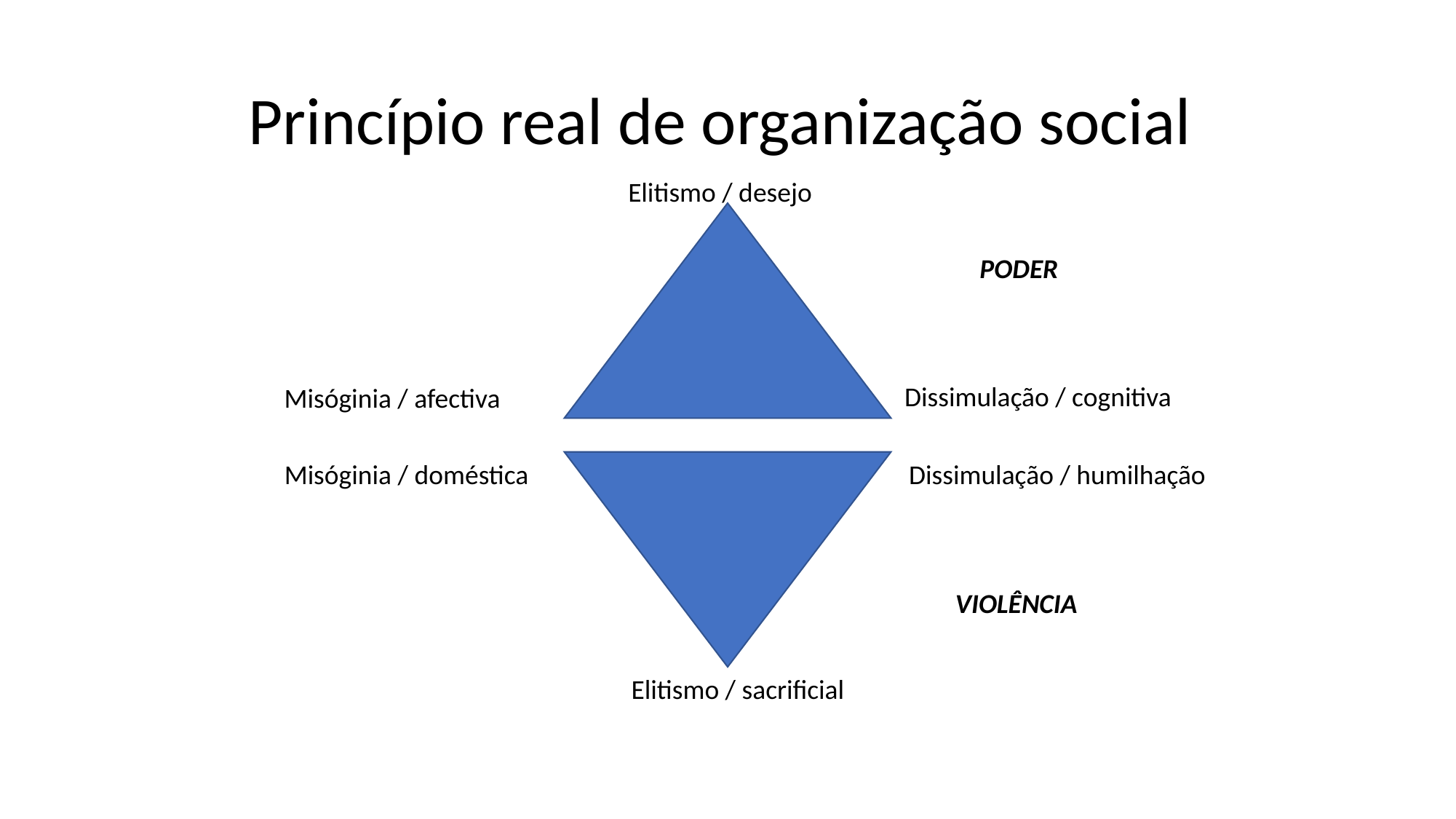

# Princípio real de organização social
Elitismo / desejo

PODER
Dissimulação / cognitiva
Misóginia / afectiva
Misóginia / doméstica

Dissimulação / humilhação
VIOLÊNCIA
Elitismo / sacrificial